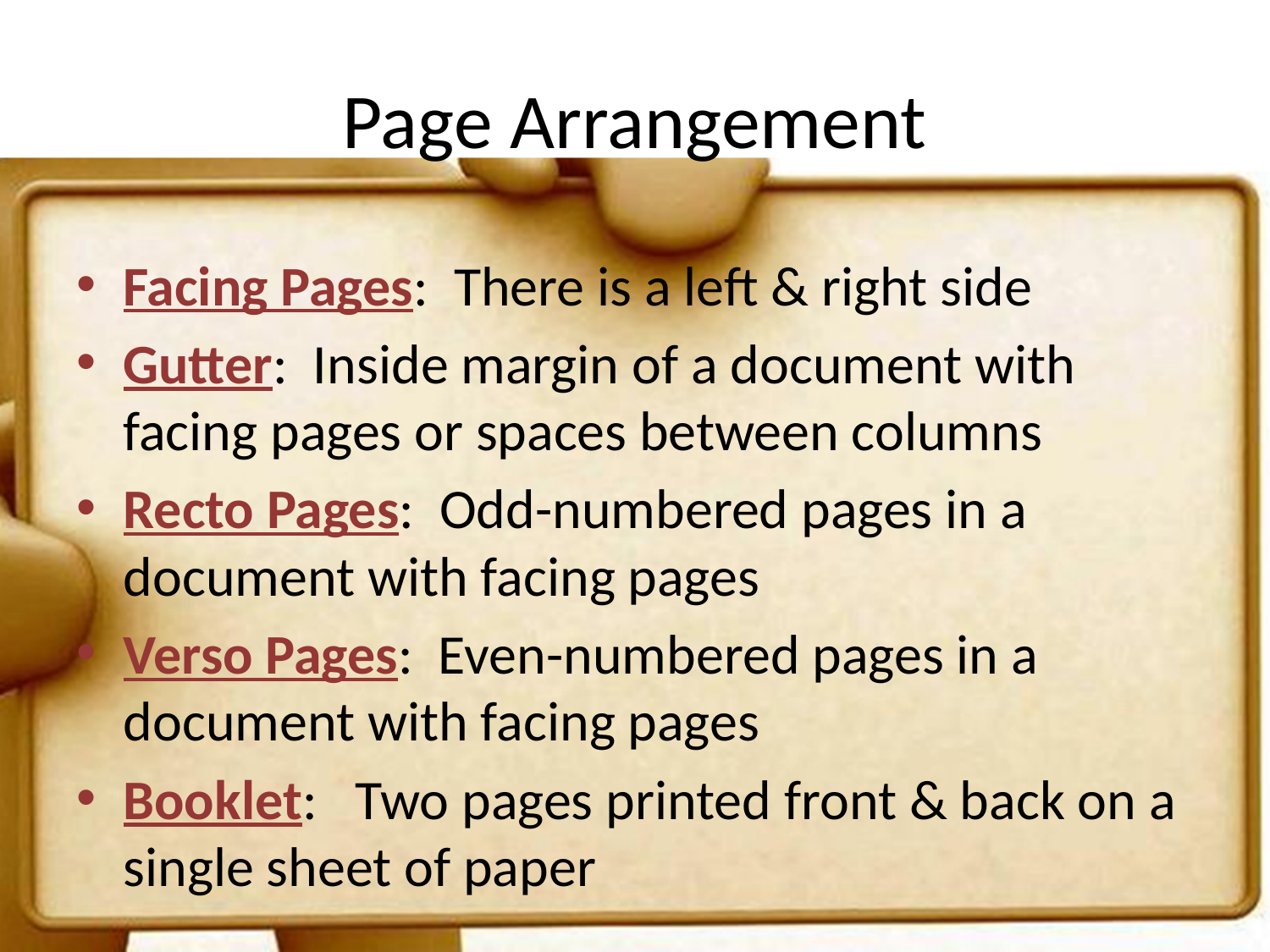

# Page Arrangement
Facing Pages:  There is a left & right side
Gutter:  Inside margin of a document with facing pages or spaces between columns
Recto Pages:  Odd-numbered pages in a document with facing pages
Verso Pages:  Even-numbered pages in a document with facing pages
Booklet:   Two pages printed front & back on a single sheet of paper